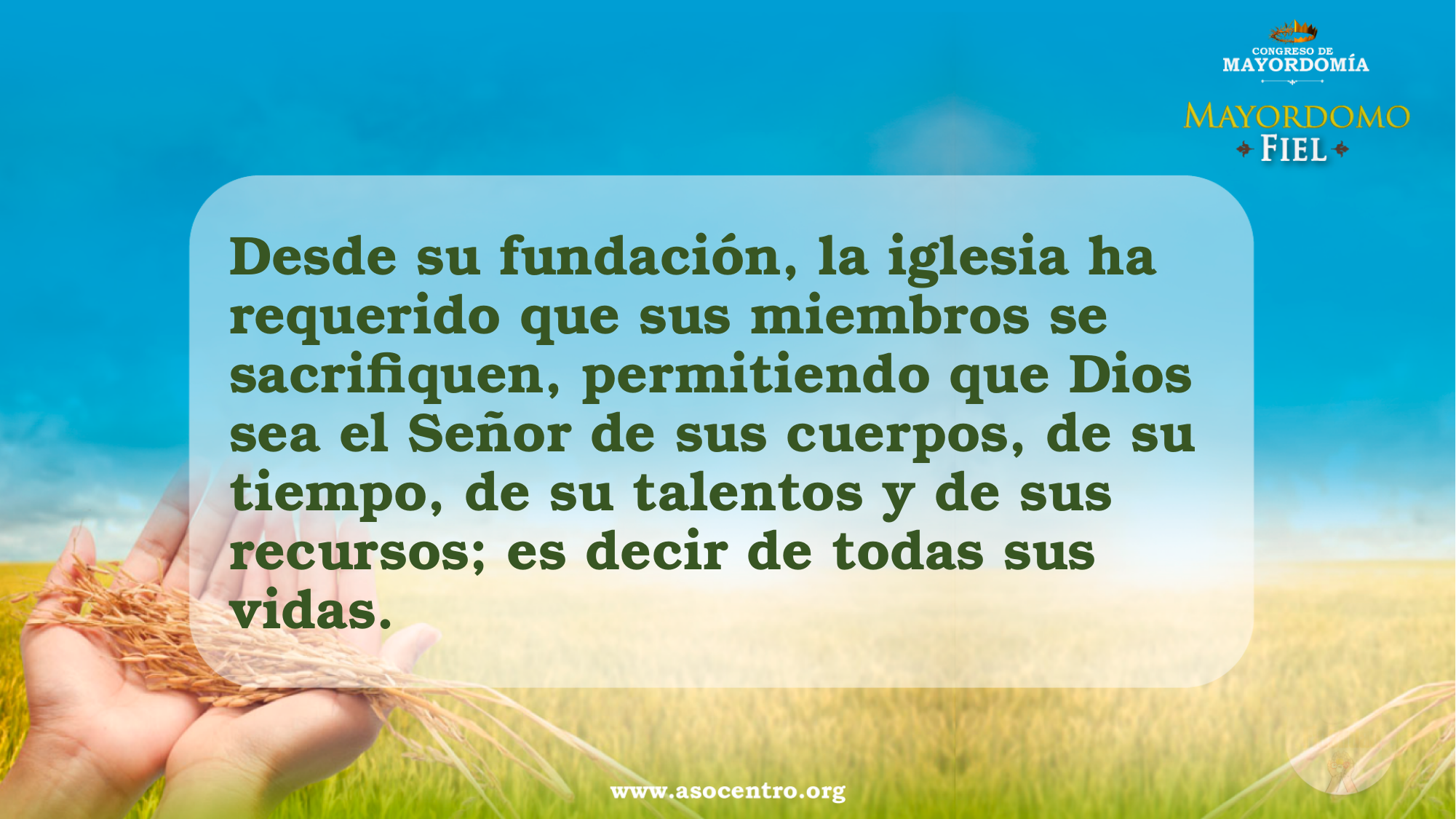

Desde su fundación, la iglesia ha requerido que sus miembros se sacrifiquen, permitiendo que Dios sea el Señor de sus cuerpos, de su tiempo, de su talentos y de sus recursos; es decir de todas sus vidas.